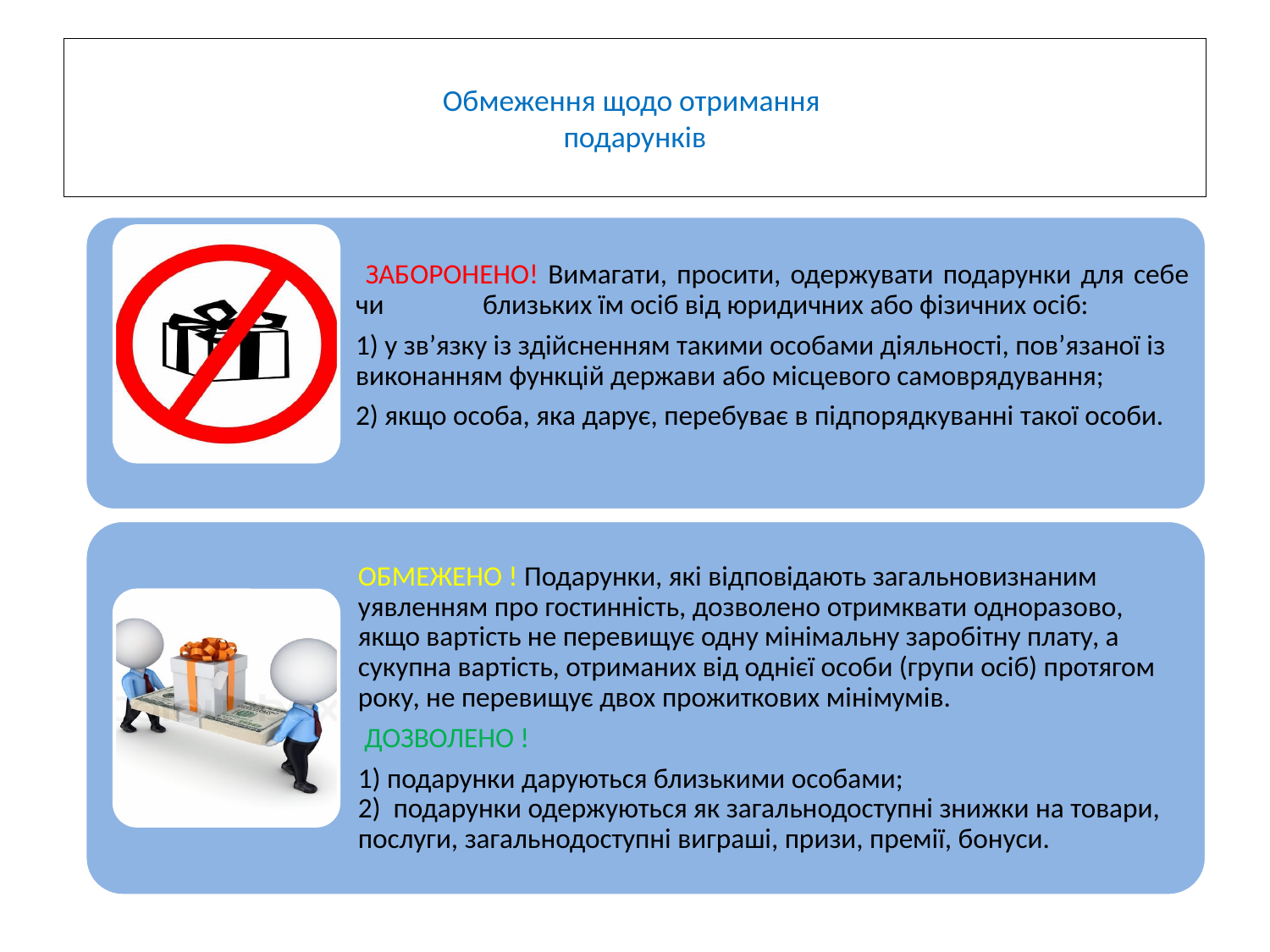

# Обмеження щодо отримання подарунків
 ЗАБОРОНЕНО! Вимагати, просити, одержувати подарунки для себе чи 	близьких їм осіб від юридичних або фізичних осіб:
1) у зв’язку із здійсненням такими особами діяльності, пов’язаної із виконанням функцій держави або місцевого самоврядування;
2) якщо особа, яка дарує, перебуває в підпорядкуванні такої особи.

ОБМЕЖЕНО ! Подарунки, які відповідають загальновизнаним уявленням про гостинність, дозволено отримквати одноразово, якщо вартість не перевищує одну мінімальну заробітну плату, а сукупна вартість, отриманих від однієї особи (групи осіб) протягом року, не перевищує двох прожиткових мінімумів.
 ДОЗВОЛЕНО !
1) подарунки даруються близькими особами;
2)  подарунки одержуються як загальнодоступні знижки на товари, послуги, загальнодоступні виграші, призи, премії, бонуси.